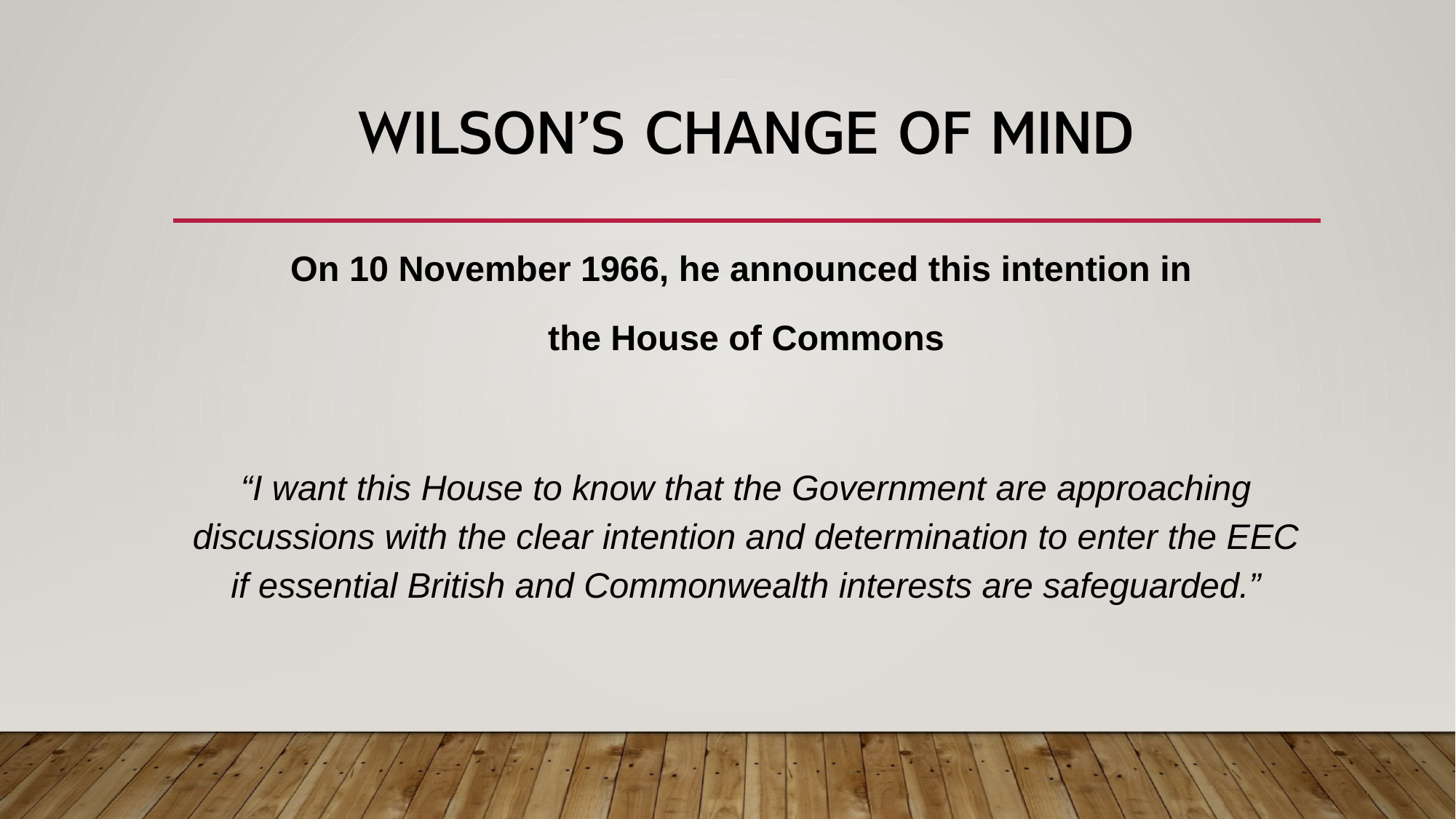

# WILSON’S CHANGE OF MIND
On 10 November 1966, he announced this intention in
the House of Commons

“I want this House to know that the Government are approaching discussions with the clear intention and determination to enter the EEC if essential British and Commonwealth interests are safeguarded.”